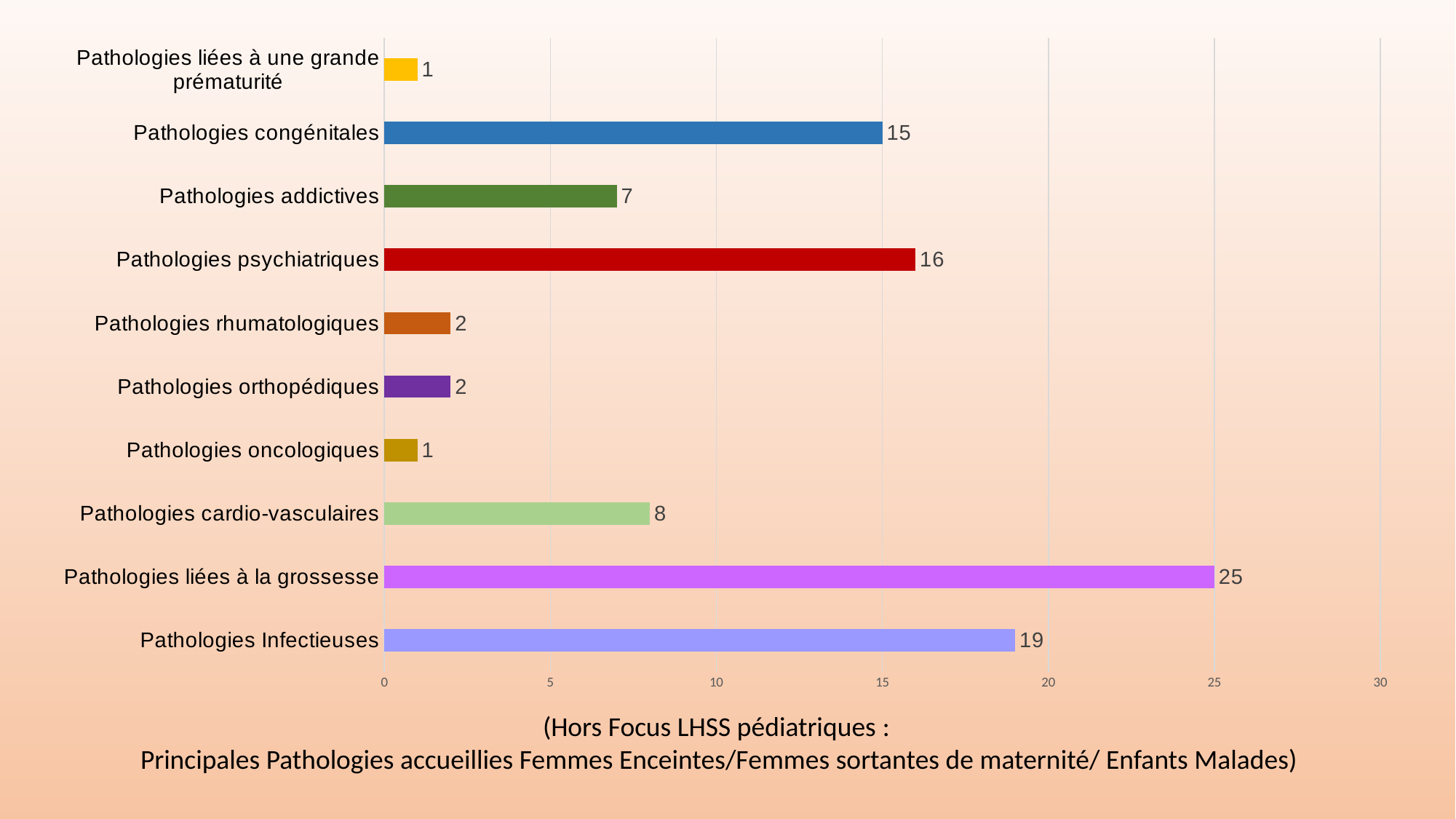

### Chart

| Category |  |
|---|---|
| Pathologies Infectieuses | 19.0 |
| Pathologies liées à la grossesse | 25.0 |
| Pathologies cardio-vasculaires | 8.0 |
| Pathologies oncologiques | 1.0 |
| Pathologies orthopédiques | 2.0 |
| Pathologies rhumatologiques | 2.0 |
| Pathologies psychiatriques | 16.0 |
| Pathologies addictives | 7.0 |
| Pathologies congénitales | 15.0 |
| Pathologies liées à une grande prématurité | 1.0 |
(Hors Focus LHSS pédiatriques :
Principales Pathologies accueillies Femmes Enceintes/Femmes sortantes de maternité/ Enfants Malades)